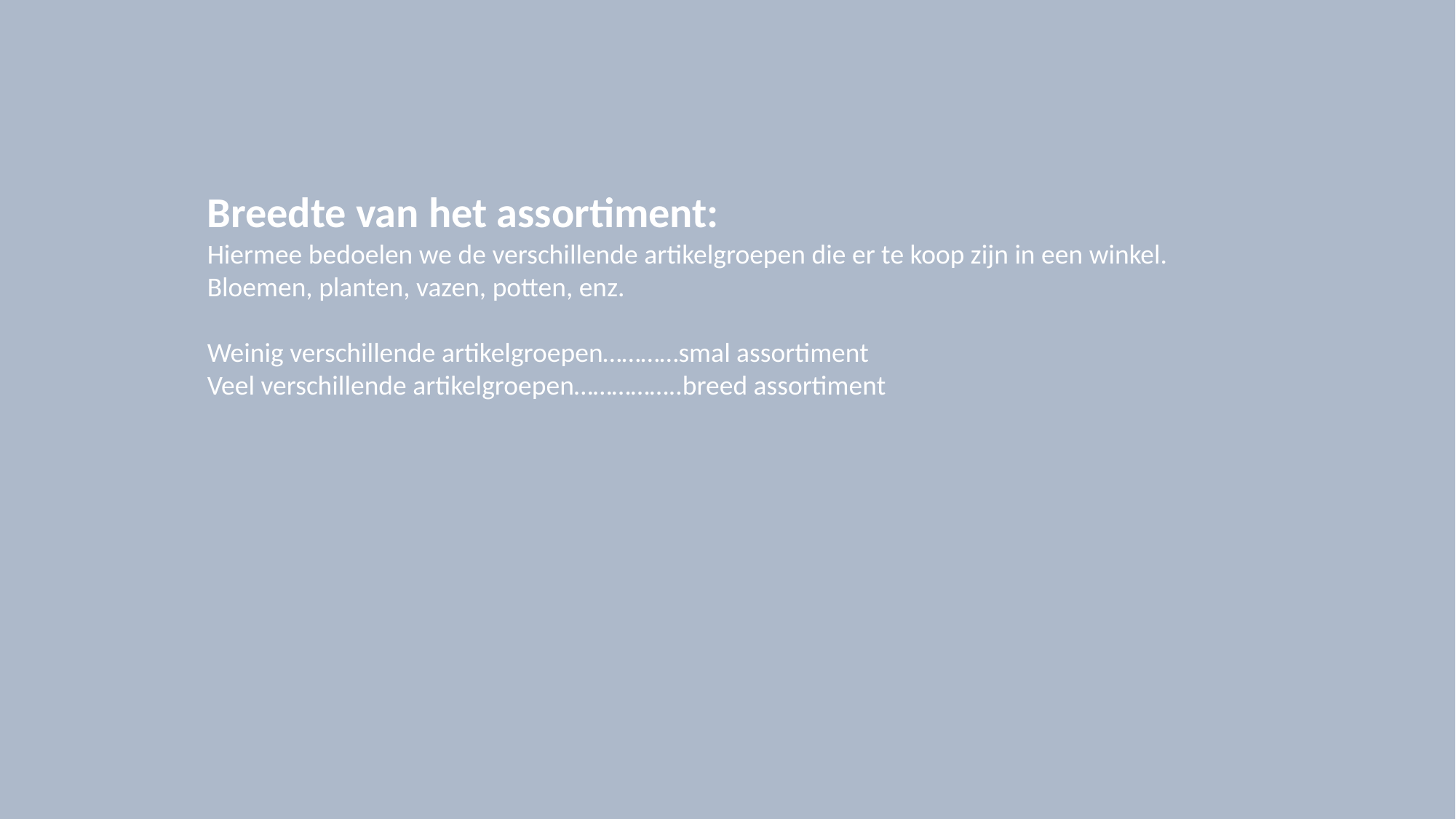

Breedte van het assortiment:
Hiermee bedoelen we de verschillende artikelgroepen die er te koop zijn in een winkel.
Bloemen, planten, vazen, potten, enz.

Weinig verschillende artikelgroepen…………smal assortiment
Veel verschillende artikelgroepen……………..breed assortiment